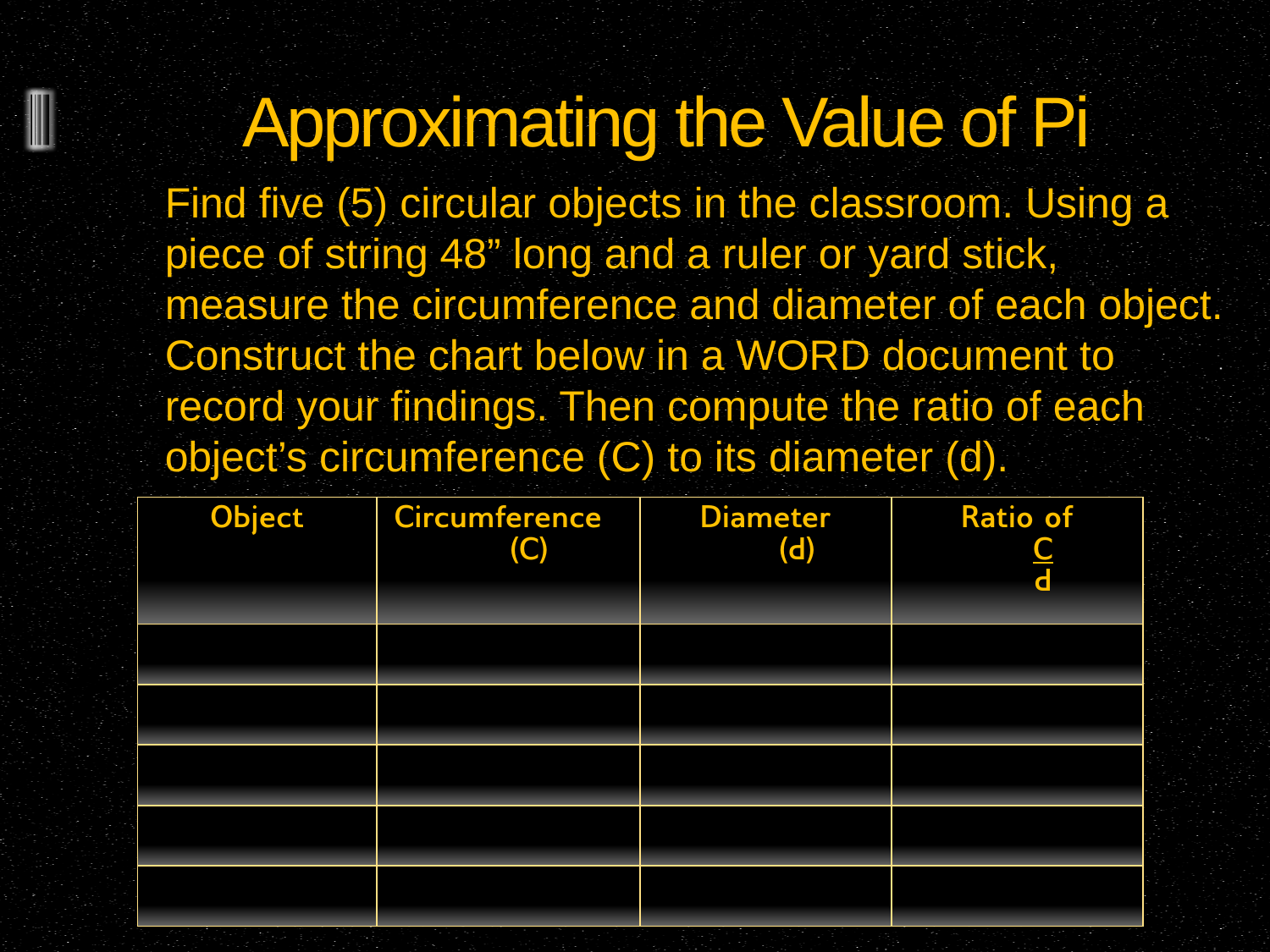

# Approximating the Value of Pi
	Find five (5) circular objects in the classroom. Using a piece of string 48” long and a ruler or yard stick, measure the circumference and diameter of each object. Construct the chart below in a WORD document to record your findings. Then compute the ratio of each object’s circumference (C) to its diameter (d).

| Object | Circumference (C) | Diameter (d) | Ratio of C d |
| --- | --- | --- | --- |
|  |  |  |  |
|  |  |  |  |
|  |  |  |  |
|  |  |  |  |
|  |  |  |  |